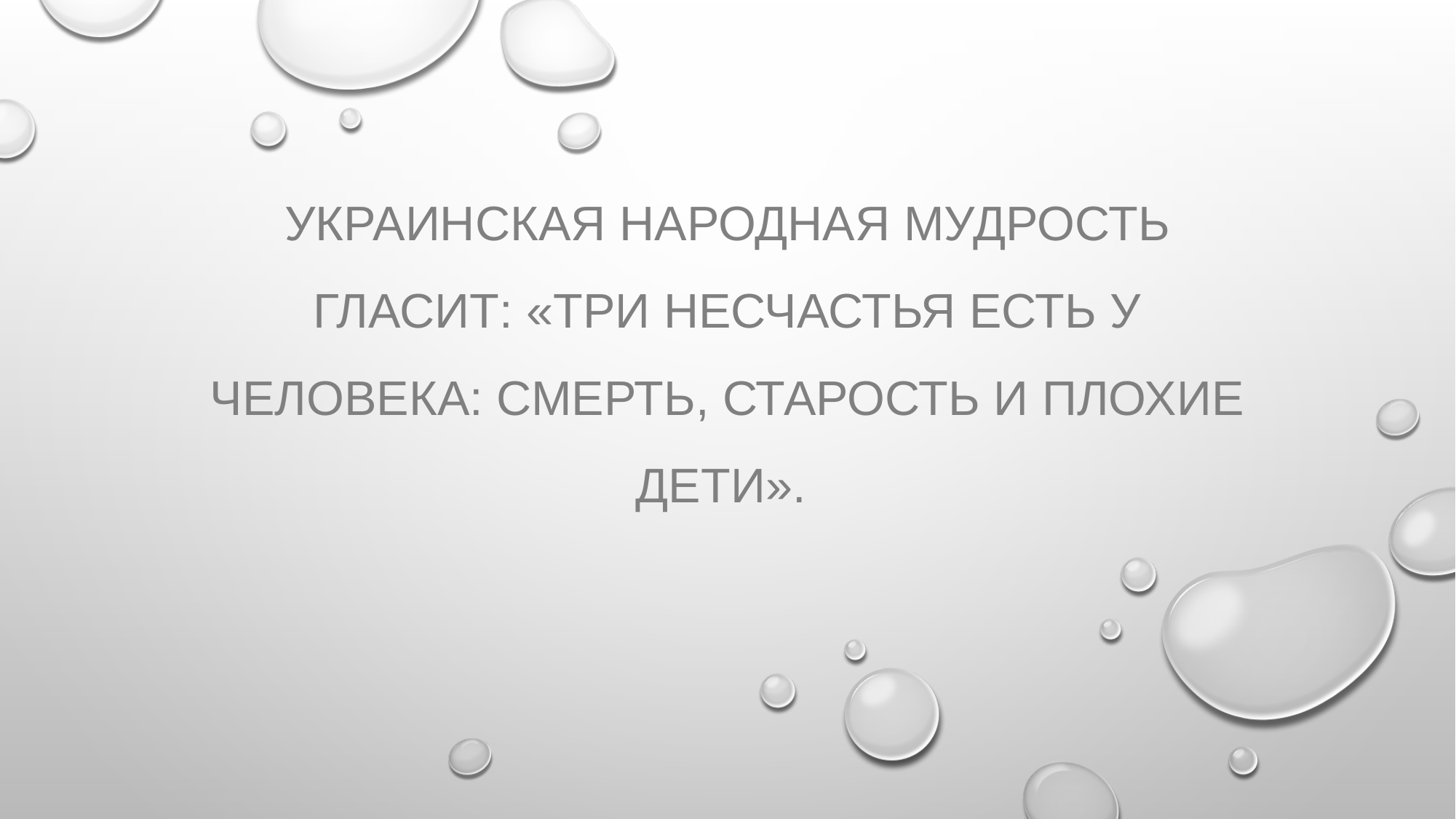

Украинская народная мудрость гласит: «Три несчастья есть у человека: смерть, старость и плохие дети».